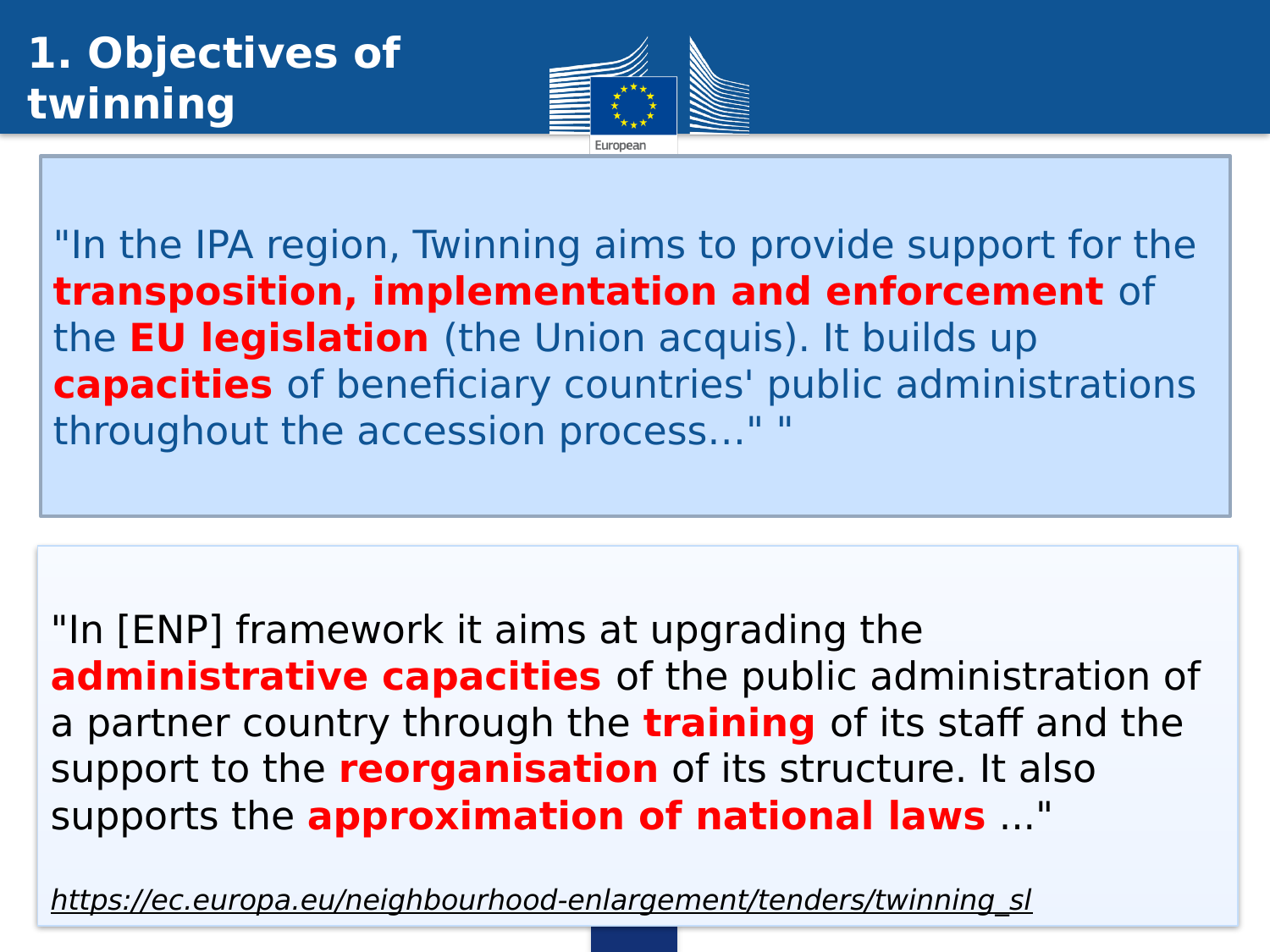

# 1. Objectives of twinning
"In the IPA region, Twinning aims to provide support for the transposition, implementation and enforcement of the EU legislation (the Union acquis). It builds up capacities of beneficiary countries' public administrations throughout the accession process…" "

"In [ENP] framework it aims at upgrading the administrative capacities of the public administration of a partner country through the training of its staff and the support to the reorganisation of its structure. It also supports the approximation of national laws ..."

https://ec.europa.eu/neighbourhood-enlargement/tenders/twinning_sl